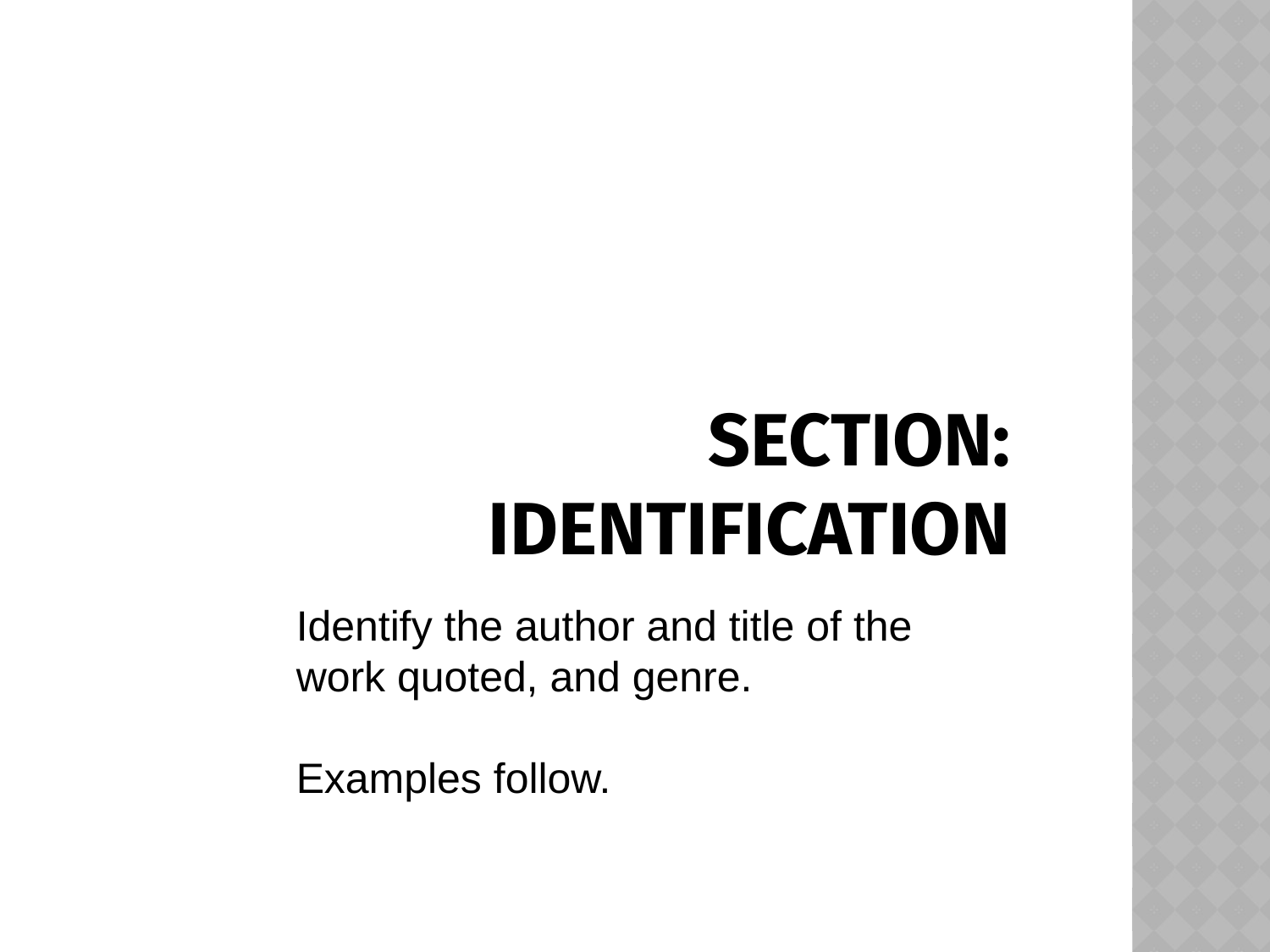

# Section: identification
Identify the author and title of the work quoted, and genre.

Examples follow.